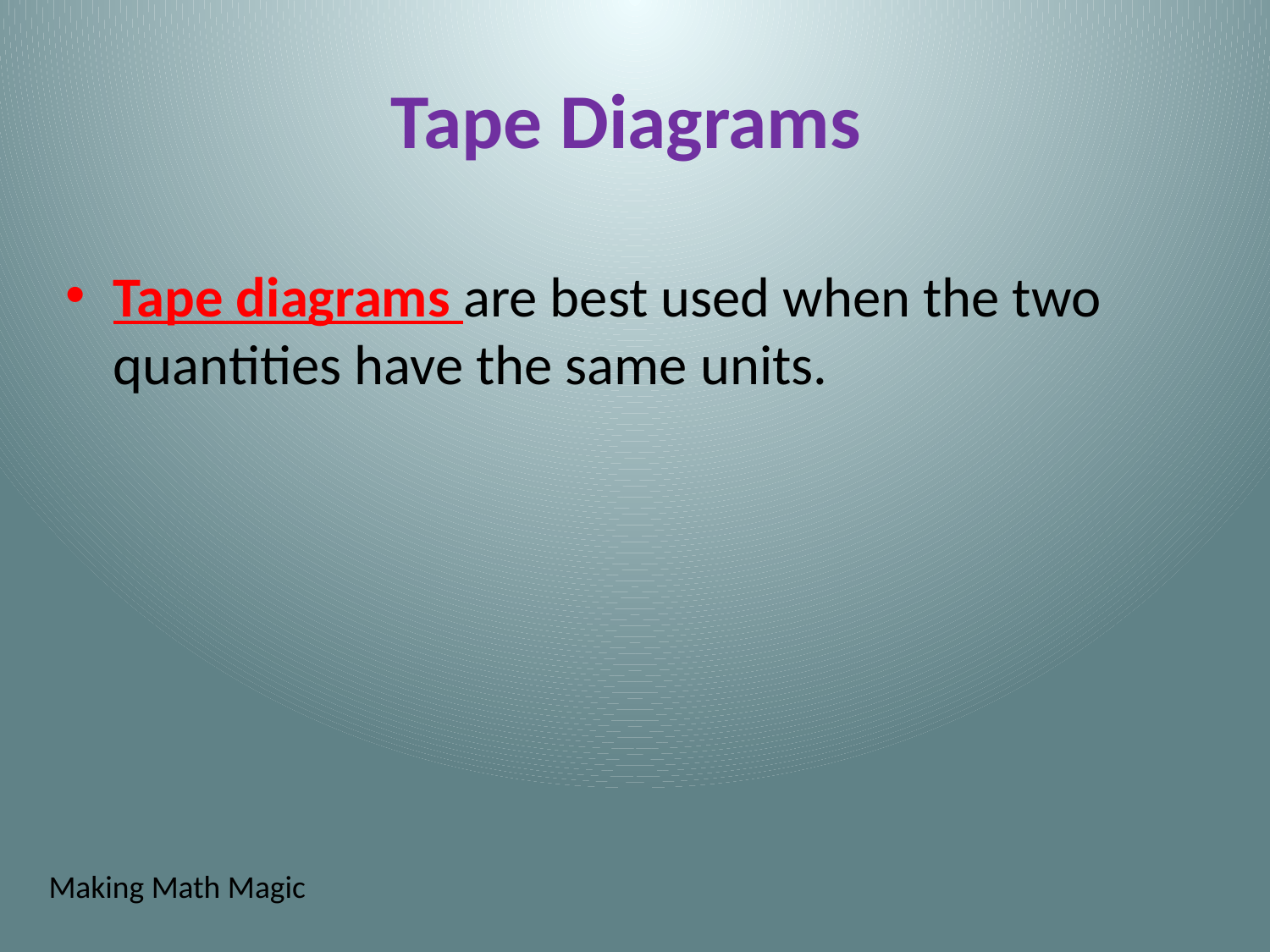

# Tape Diagrams
Tape diagrams are best used when the two quantities have the same units.

Making Math Magic